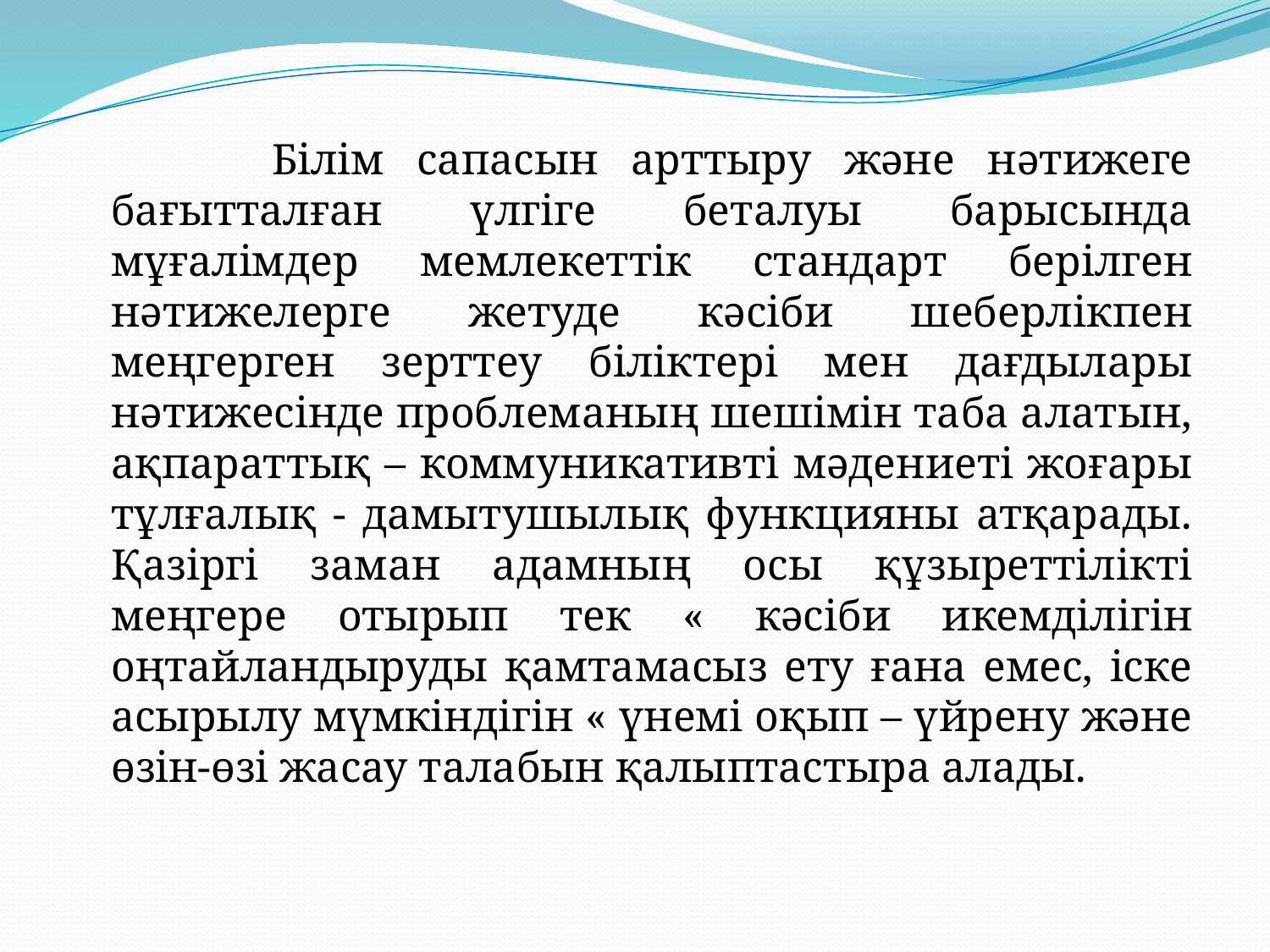

Білім сапасын арттыру және нәтижеге бағытталған үлгіге беталуы барысында мұғалімдер мемлекеттік стандарт берілген нәтижелерге жетуде кәсіби шеберлікпен меңгерген зерттеу біліктері мен дағдылары нәтижесінде проблеманың шешімін таба алатын, ақпараттық – коммуникативті мәдениеті жоғары тұлғалық - дамытушылық функцияны атқарады. Қазіргі заман адамның осы құзыреттілікті меңгере отырып тек « кәсіби икемділігін оңтайландыруды қамтамасыз ету ғана емес, іске асырылу мүмкіндігін « үнемі оқып – үйрену және өзін-өзі жасау талабын қалыптастыра алады.